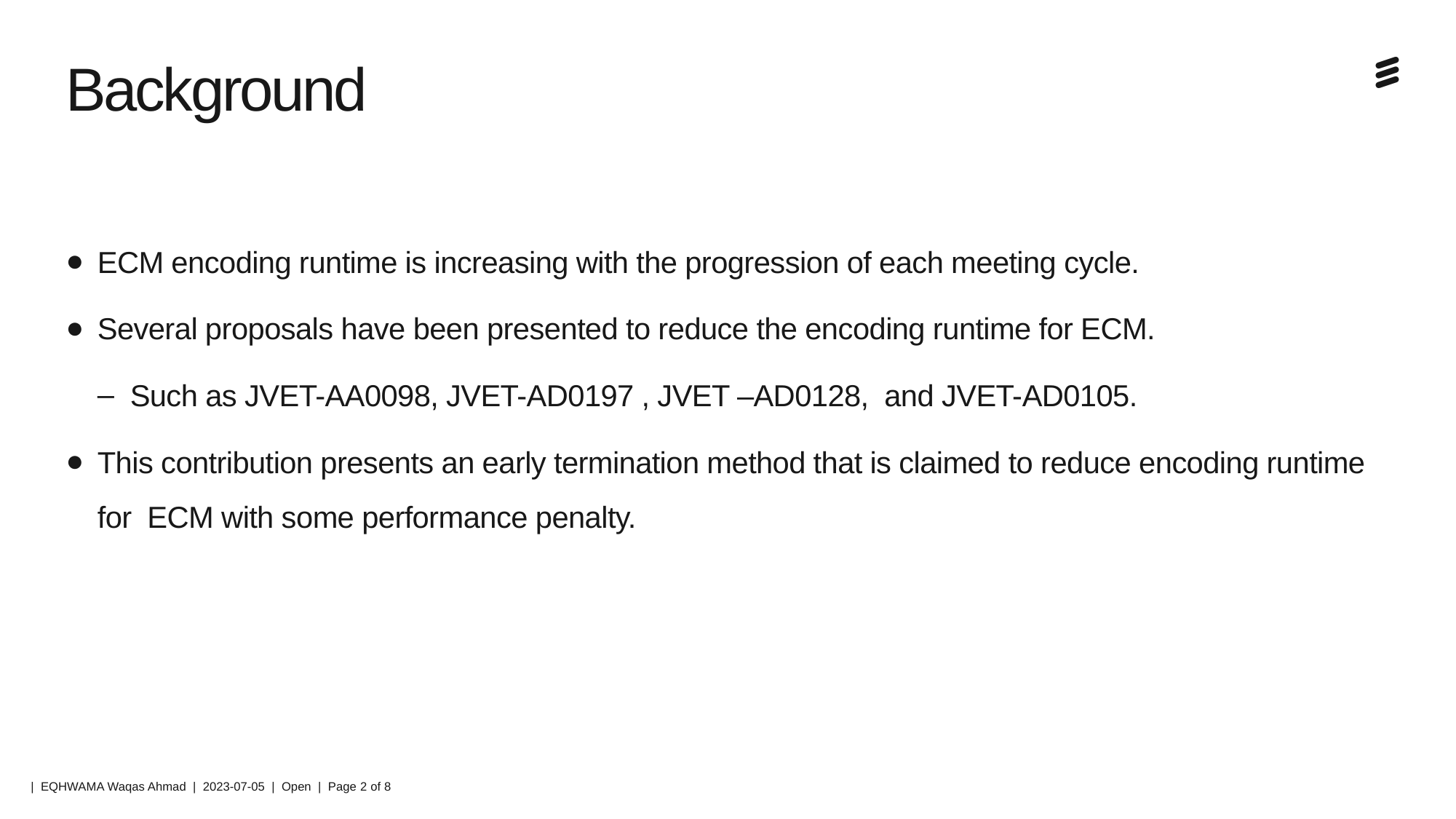

# Background
ECM encoding runtime is increasing with the progression of each meeting cycle.
Several proposals have been presented to reduce the encoding runtime for ECM.
Such as JVET-AA0098, JVET-AD0197 , JVET –AD0128,  and JVET-AD0105.
This contribution presents an early termination method that is claimed to reduce encoding runtime for  ECM with some performance penalty.